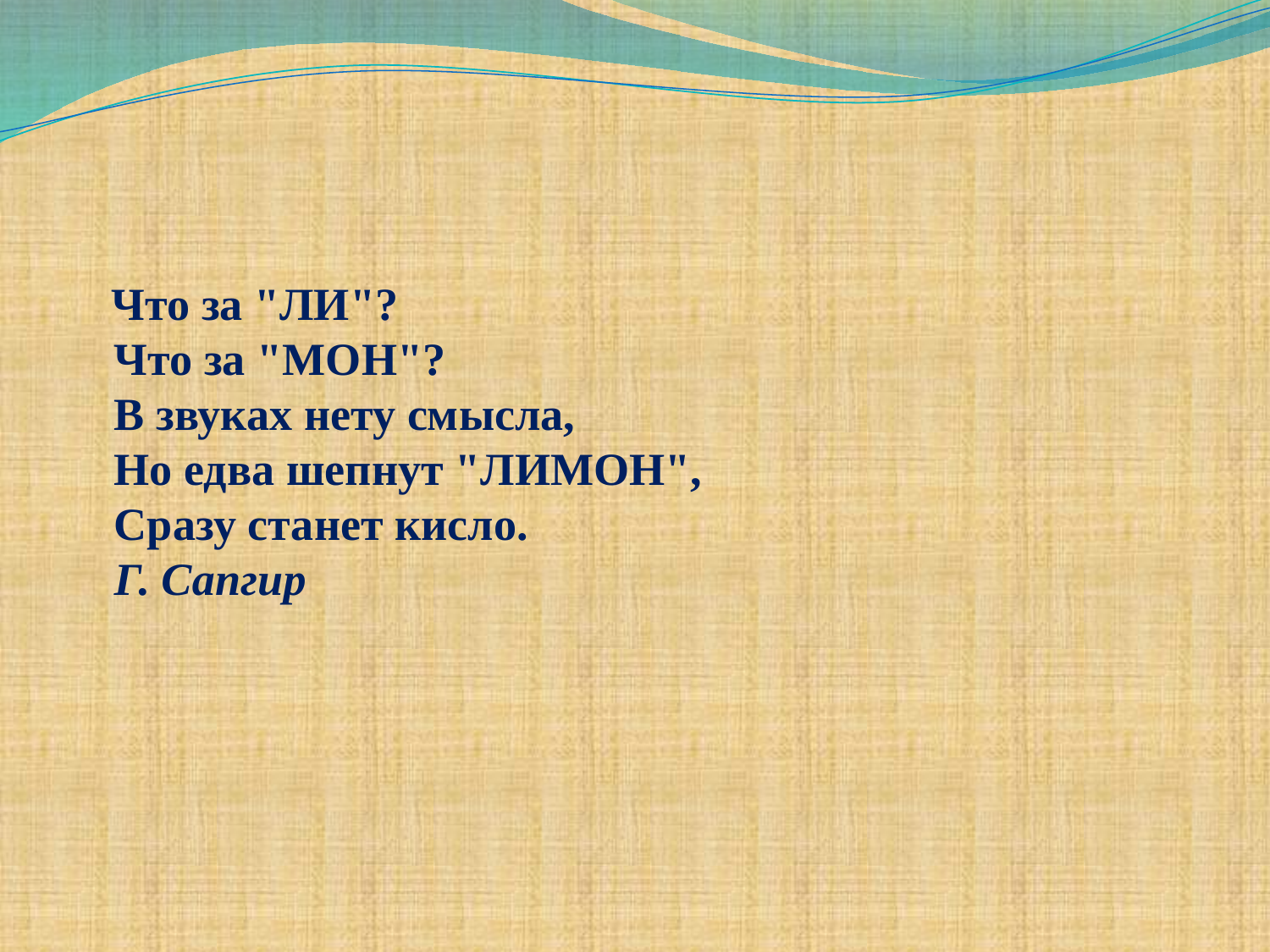

#
   Что за "ЛИ"?
Что за "МОН"?
В звуках нету смысла,
Но едва шепнут "ЛИМОН",
Сразу станет кисло.
Г. Сапгир